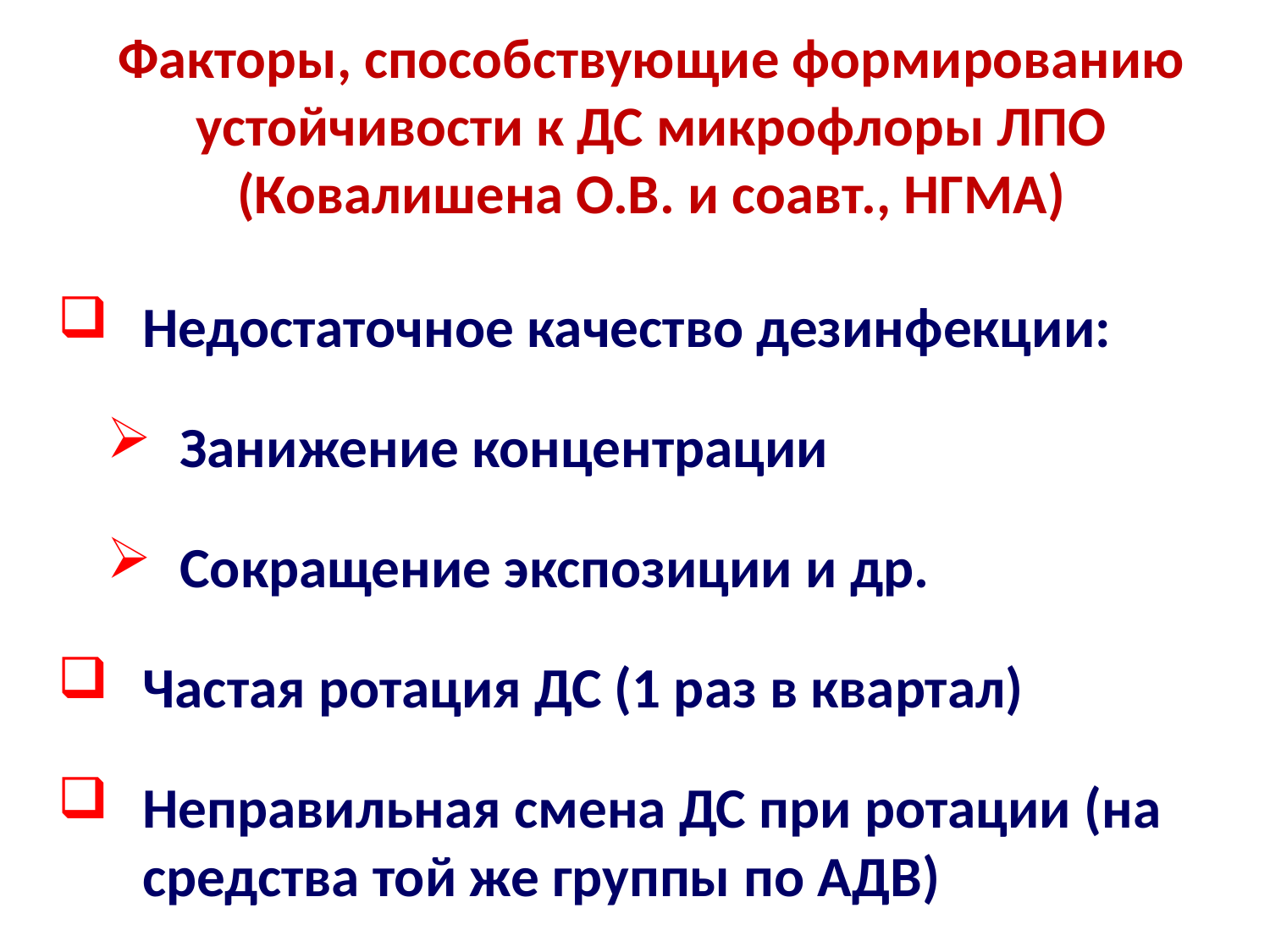

Факторы, способствующие формированию устойчивости к ДС микрофлоры ЛПО
(Ковалишена О.В. и соавт., НГМА)
Недостаточное качество дезинфекции:
Занижение концентрации
Сокращение экспозиции и др.
Частая ротация ДС (1 раз в квартал)
Неправильная смена ДС при ротации (на средства той же группы по АДВ)